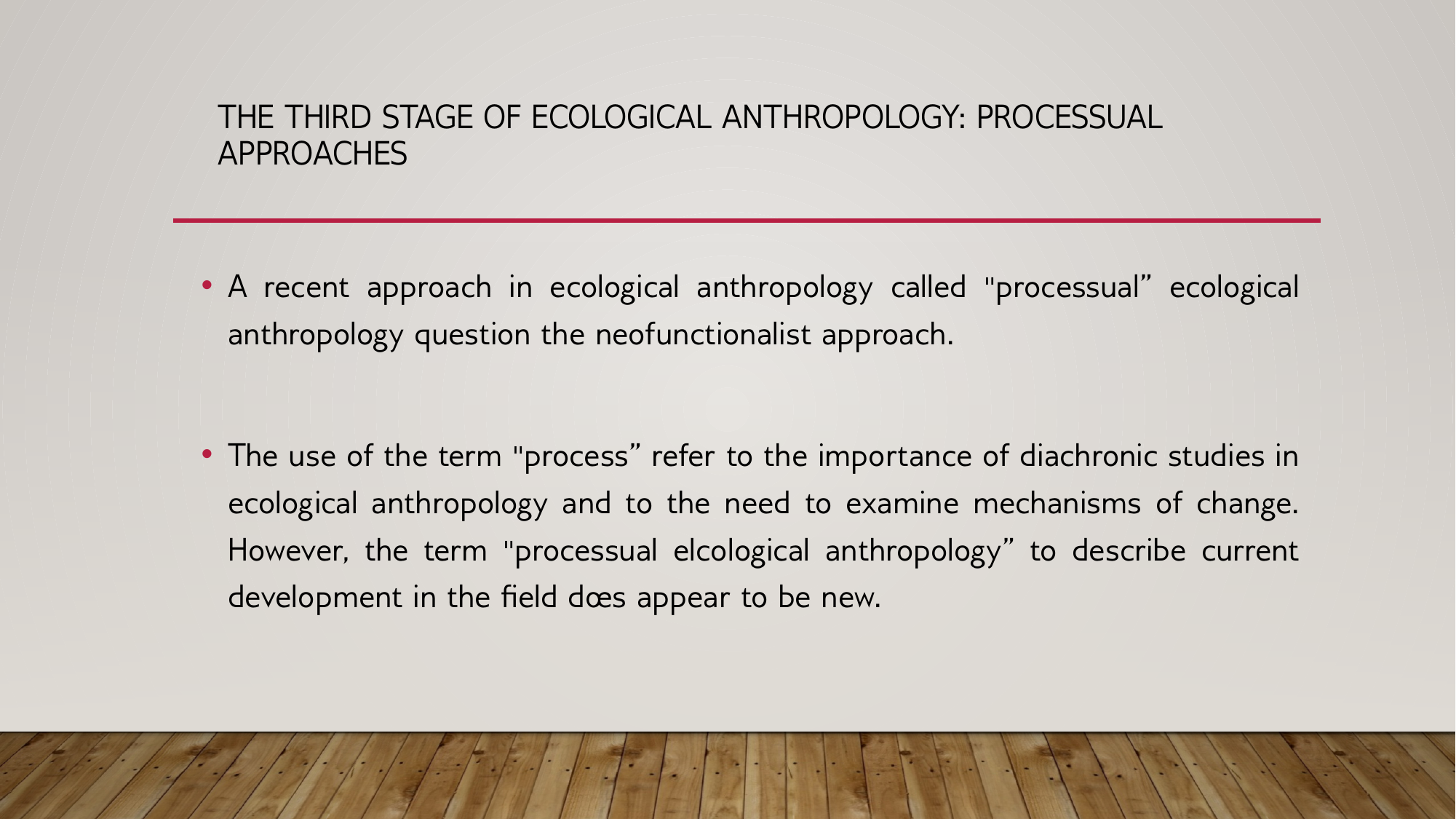

# THE THIRD STAGE OF ECOLOGICAL ANTHROPOLOGY: PROCESSUAL APPROACHES
A recent approach in ecological anthropology called "processual” ecological anthropology question the neofunctionalist approach.

The use of the term "process” refer to the importance of diachronic studies in ecological anthropology and to the need to examine mechanisms of change. However, the term "processual elcological anthropology” to describe current development in the field does appear to be new.